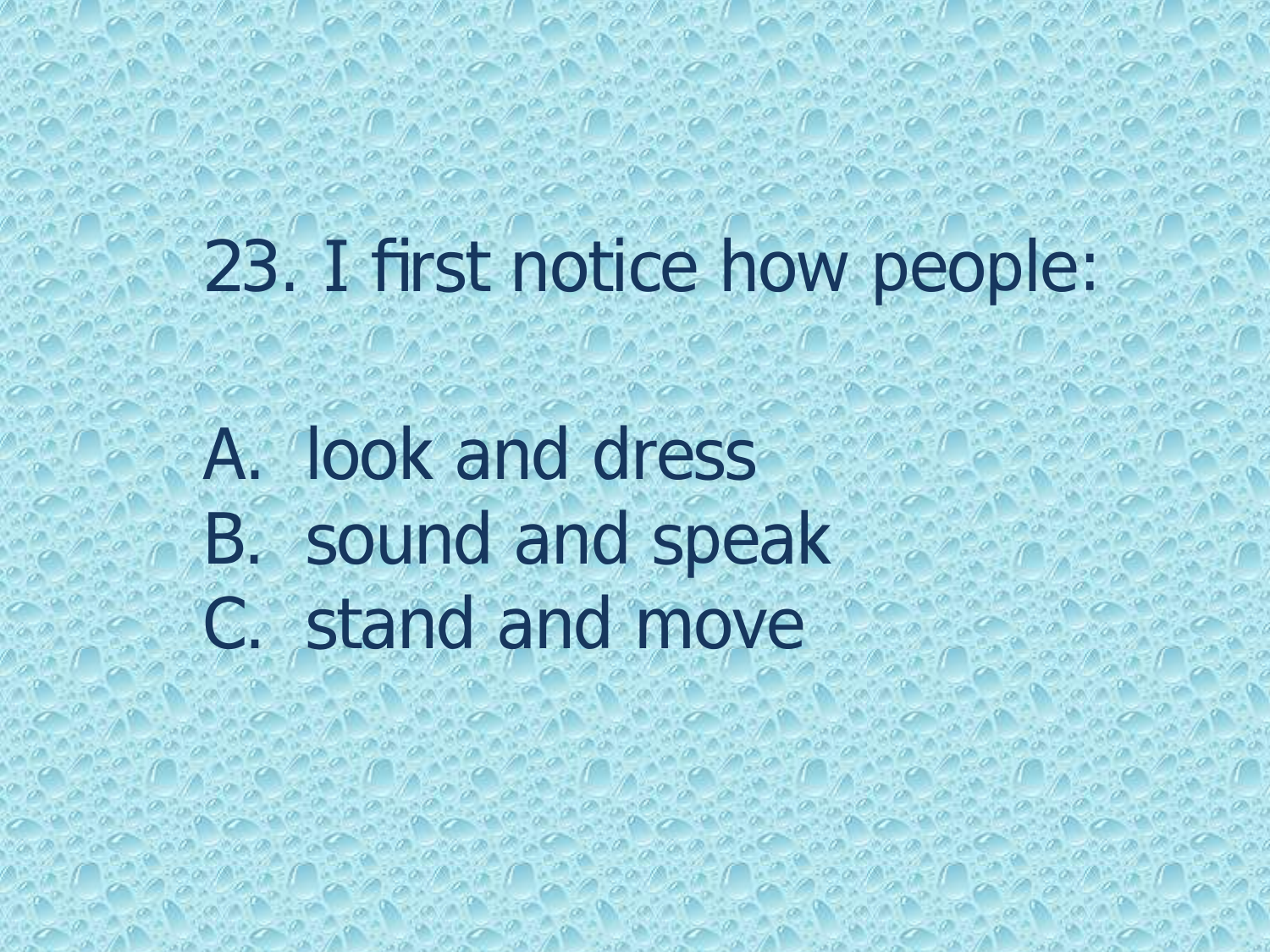

23. I first notice how people:

look and dress
sound and speak
stand and move